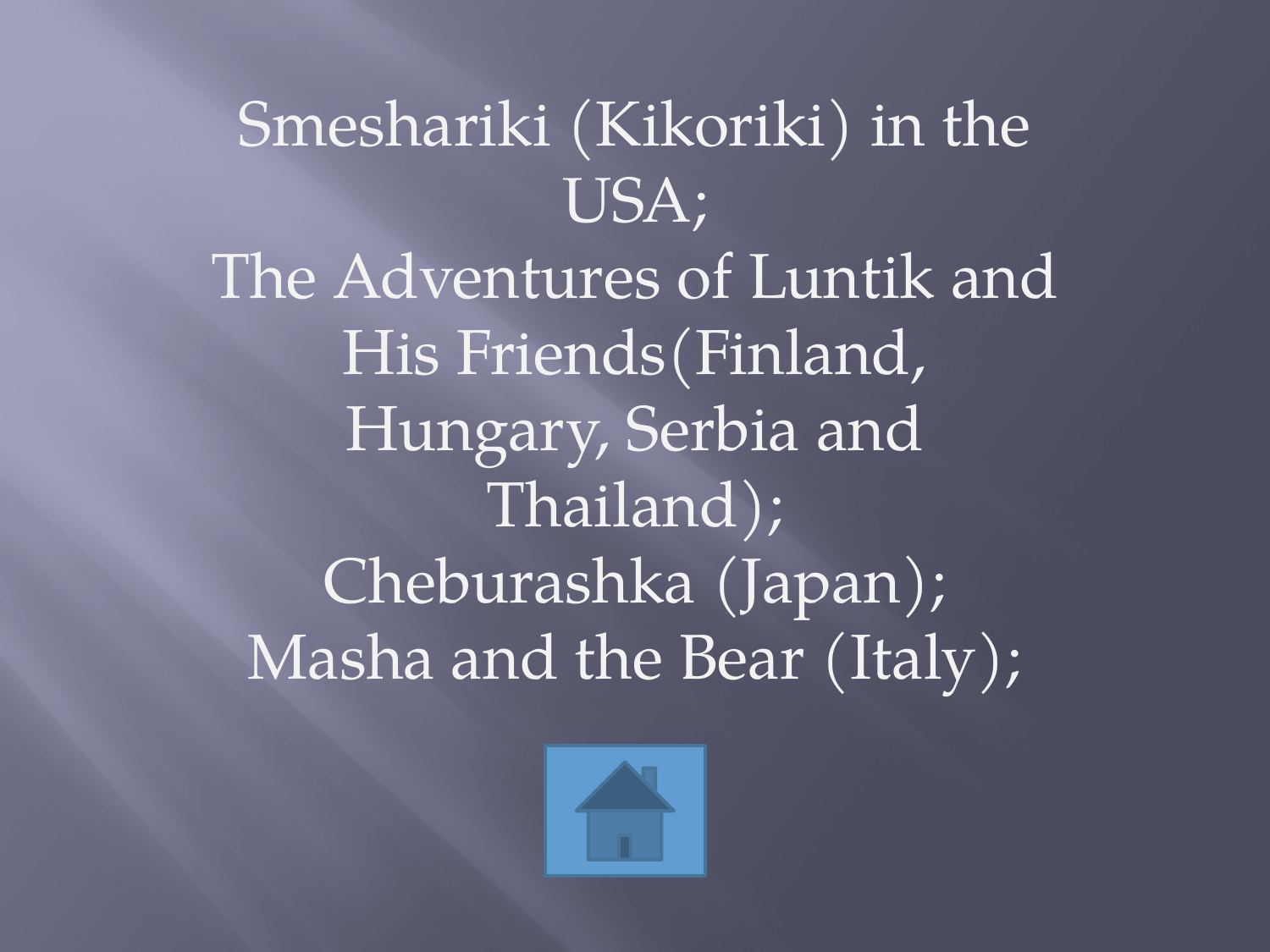

#
Smeshariki (Kikoriki) in the USA;
The Adventures of Luntik and His Friends(Finland, Hungary, Serbia and Thailand);
Cheburashka (Japan);
Masha and the Bear (Italy);